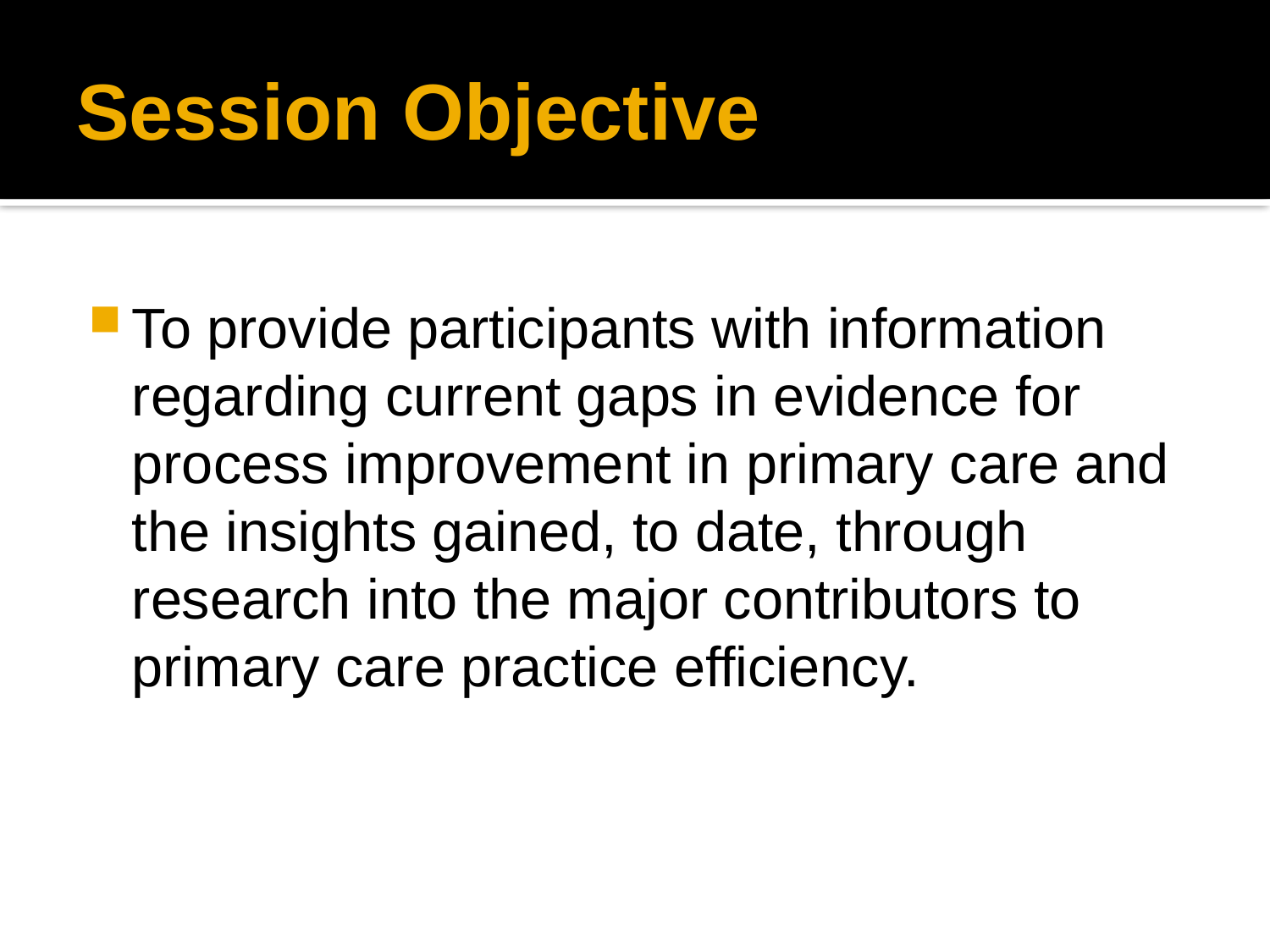

# Session Objective

To provide participants with information regarding current gaps in evidence for process improvement in primary care and the insights gained, to date, through research into the major contributors to primary care practice efficiency.